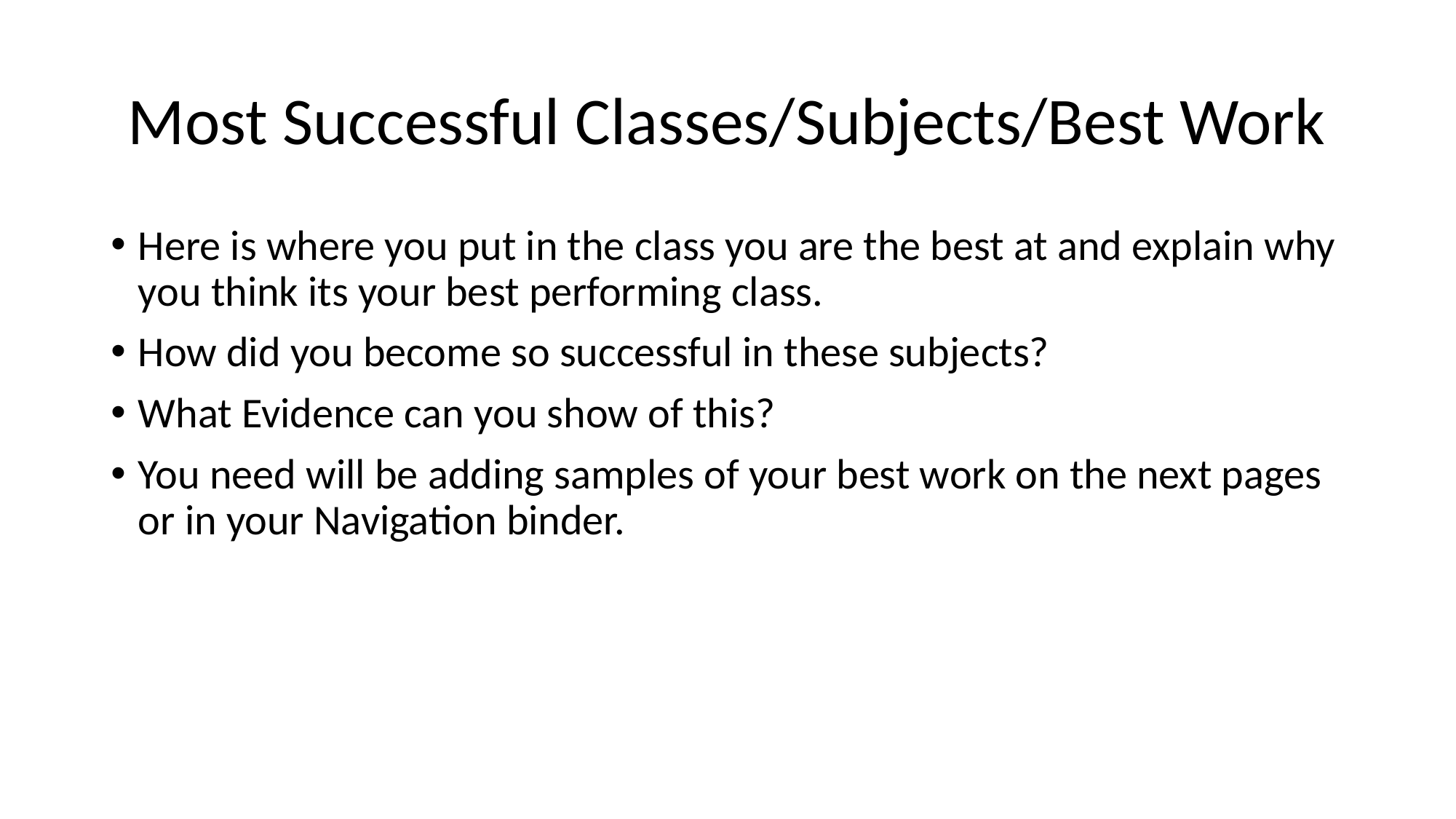

# Most Successful Classes/Subjects/Best Work
Here is where you put in the class you are the best at and explain why you think its your best performing class.
How did you become so successful in these subjects?
What Evidence can you show of this?
You need will be adding samples of your best work on the next pages or in your Navigation binder.